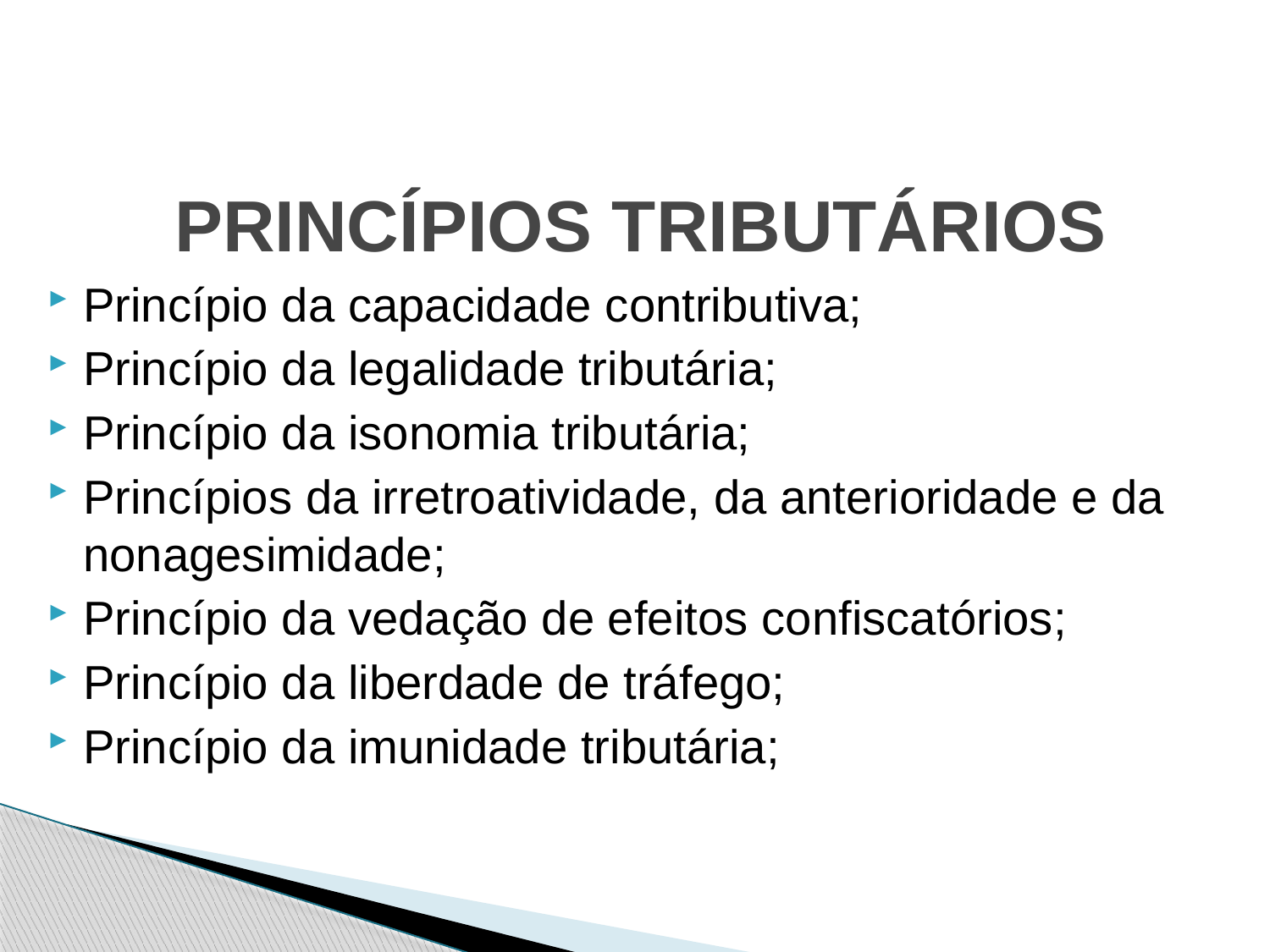

# PRINCÍPIOS TRIBUTÁRIOS
Princípio da capacidade contributiva;
Princípio da legalidade tributária;
Princípio da isonomia tributária;
Princípios da irretroatividade, da anterioridade e da nonagesimidade;
Princípio da vedação de efeitos confiscatórios;
Princípio da liberdade de tráfego;
Princípio da imunidade tributária;